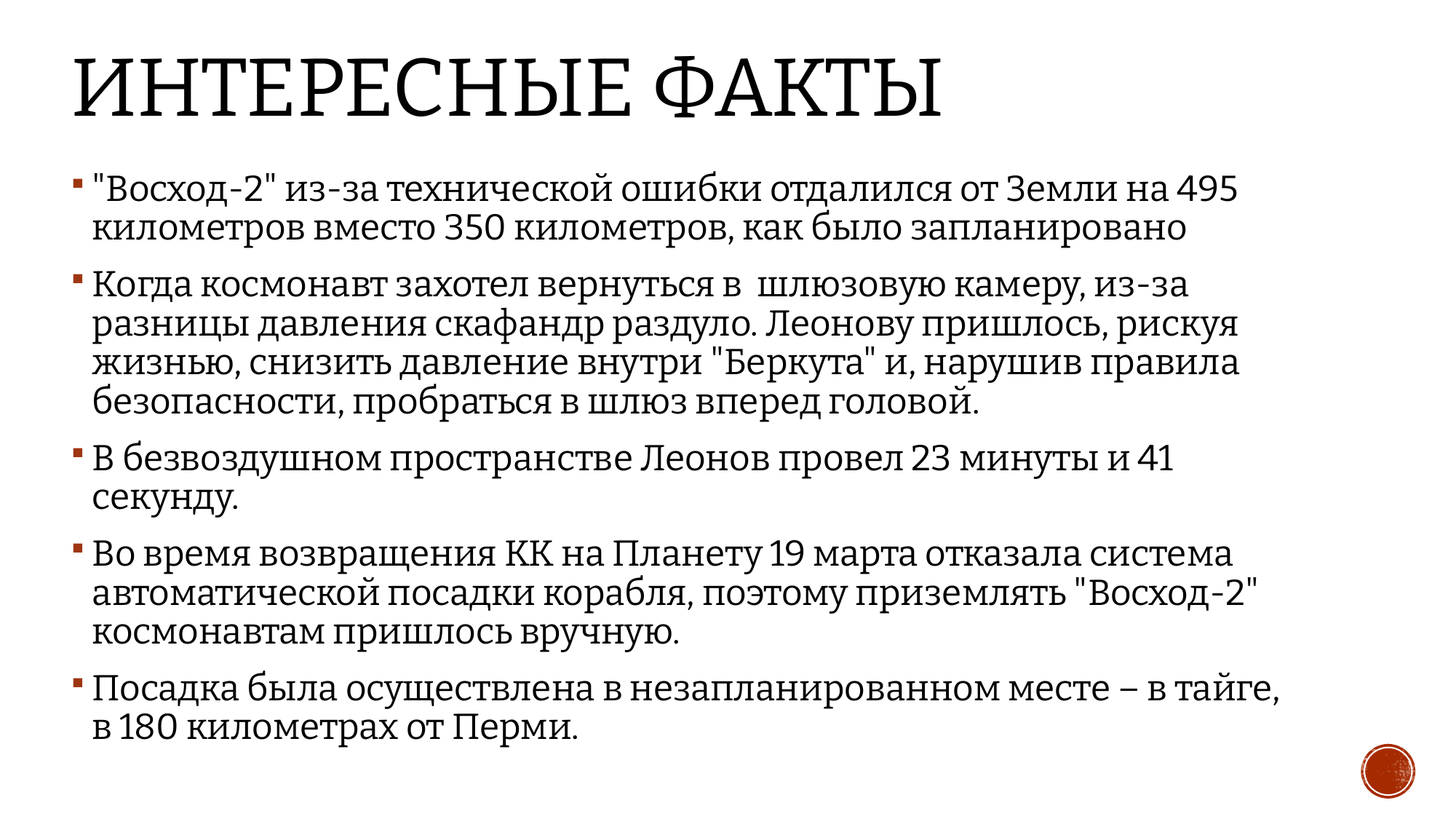

# Интересные факты
"Восход-2" из-за технической ошибки отдалился от Земли на 495 километров вместо 350 километров, как было запланировано
Когда космонавт захотел вернуться в  шлюзовую камеру, из-за разницы давления скафандр раздуло. Леонову пришлось, рискуя жизнью, снизить давление внутри "Беркута" и, нарушив правила безопасности, пробраться в шлюз вперед головой.
В безвоздушном пространстве Леонов провел 23 минуты и 41 секунду.
Во время возвращения КК на Планету 19 марта отказала система автоматической посадки корабля, поэтому приземлять "Восход-2" космонавтам пришлось вручную.
Посадка была осуществлена в незапланированном месте – в тайге, в 180 километрах от Перми.